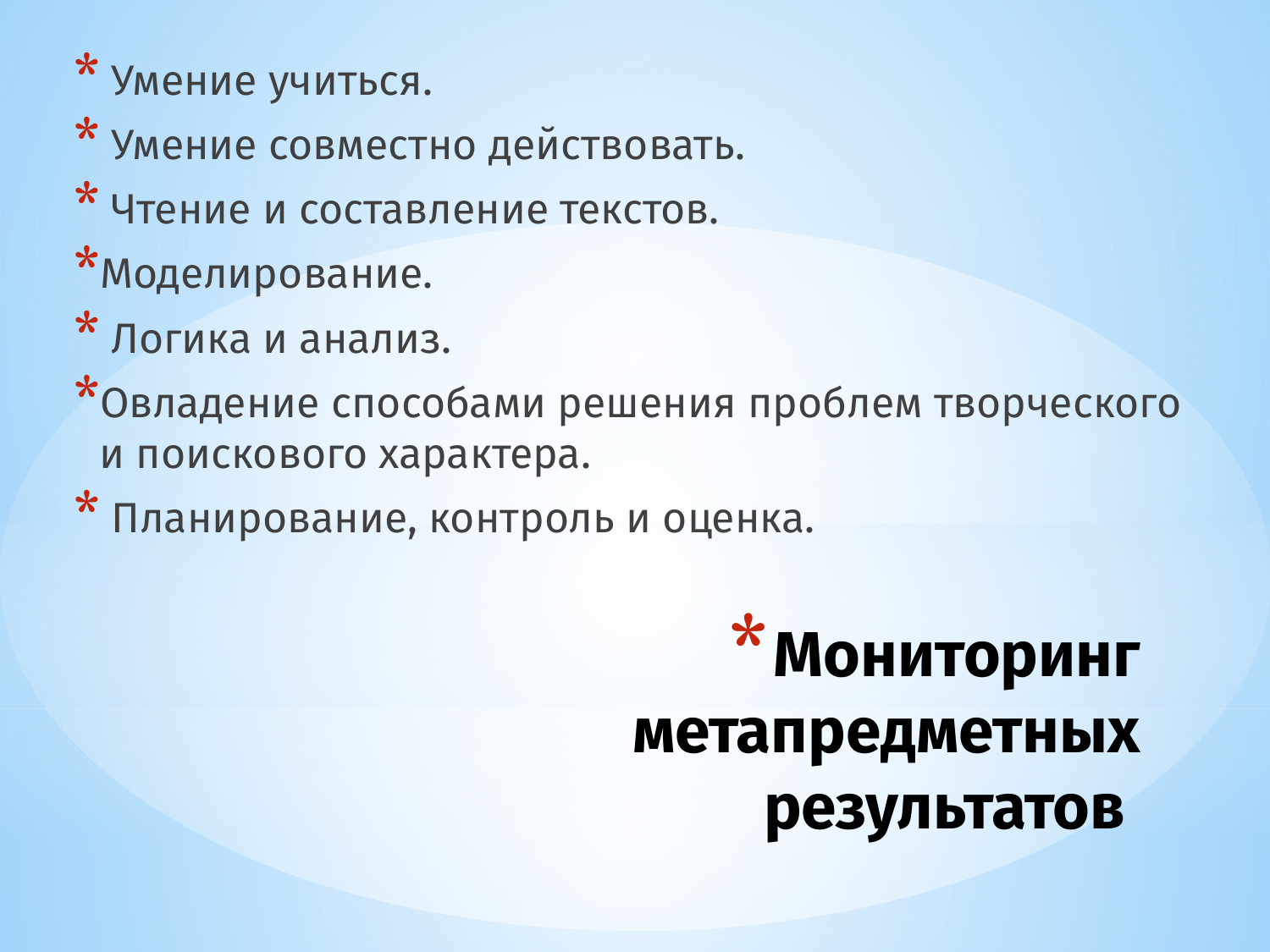

Умение учиться.
 Умение совместно действовать.
 Чтение и составление текстов.
Моделирование.
 Логика и анализ.
Овладение способами решения проблем творческого и поискового характера.
 Планирование, контроль и оценка.
# Мониторинг метапредметных результатов